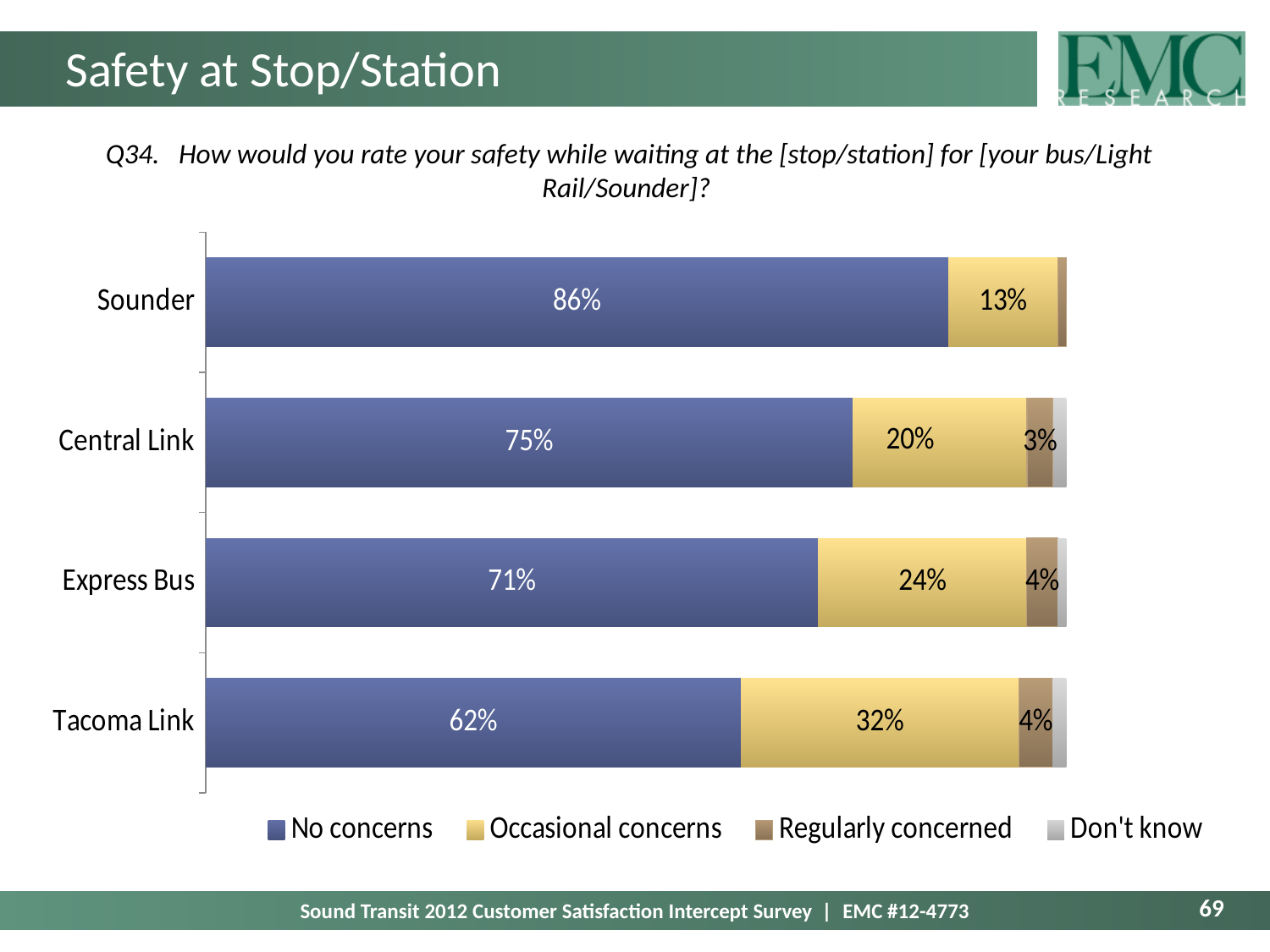

# Safety at Stop/Station
Q34.   How would you rate your safety while waiting at the [stop/station] for [your bus/Light Rail/Sounder]?

### Chart

| Category | No concerns | Occasional concerns | Regularly concerned | Don't know |
|---|---|---|---|---|
| Sounder | 0.8631633242623419 | 0.1271498700102853 | 0.009686805727372643 | 0.0 |
| Central Link | 0.7519604535389774 | 0.20240336833079695 | 0.03038900101783455 | 0.015247177112391432 |
| Express Bus | 0.7117384093116269 | 0.24241430412056988 | 0.0361102789677927 | 0.009737007600011387 |
| Tacoma Link | 0.6220472440944878 | 0.32283464566929054 | 0.03937007874015737 | 0.01574803149606295 |